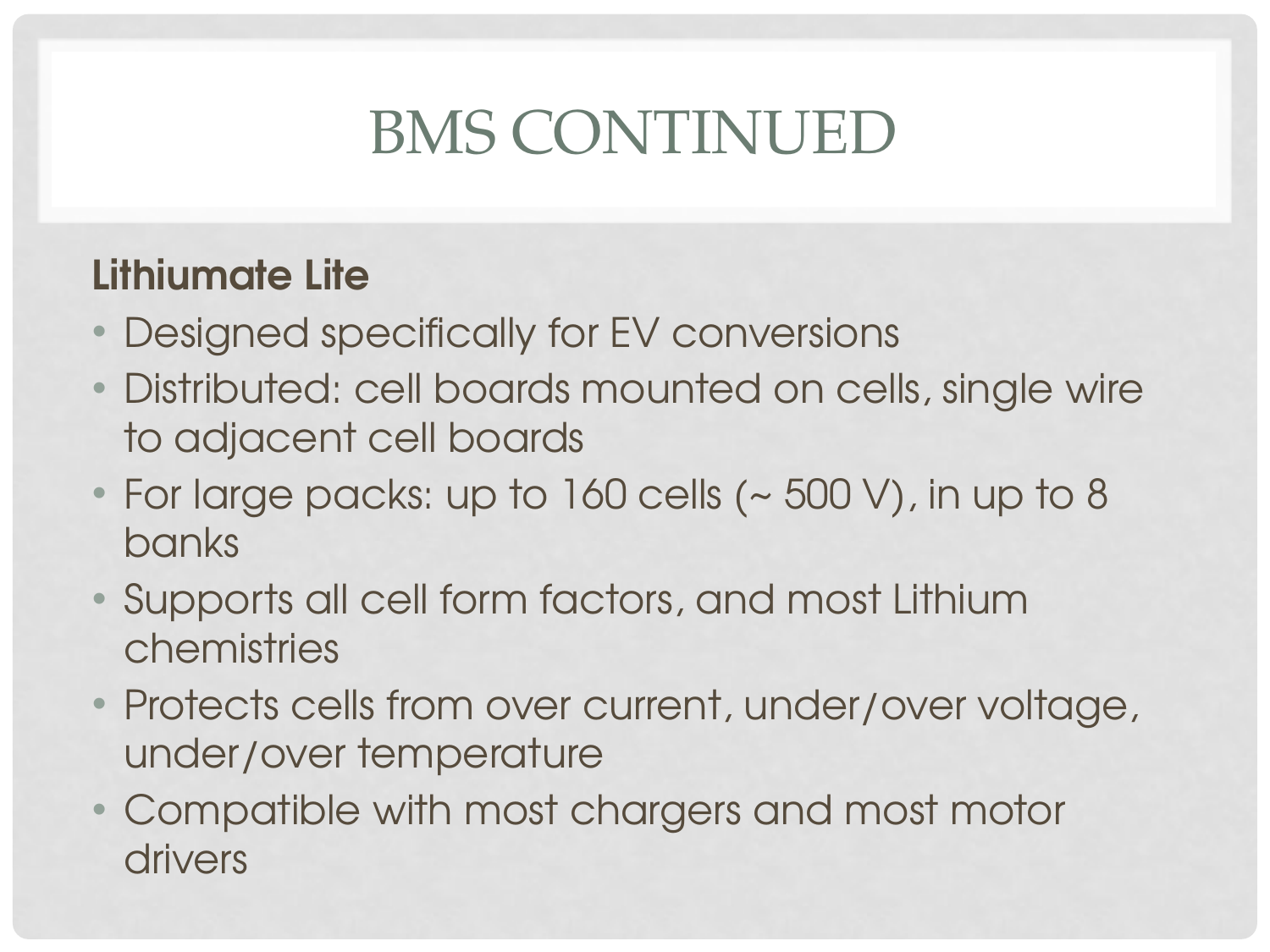

# BMS Continued
Lithiumate Lite
Designed specifically for EV conversions
Distributed: cell boards mounted on cells, single wire to adjacent cell boards
For large packs: up to 160 cells (~ 500 V), in up to 8 banks
Supports all cell form factors, and most Lithium chemistries
Protects cells from over current, under/over voltage, under/over temperature
Compatible with most chargers and most motor drivers